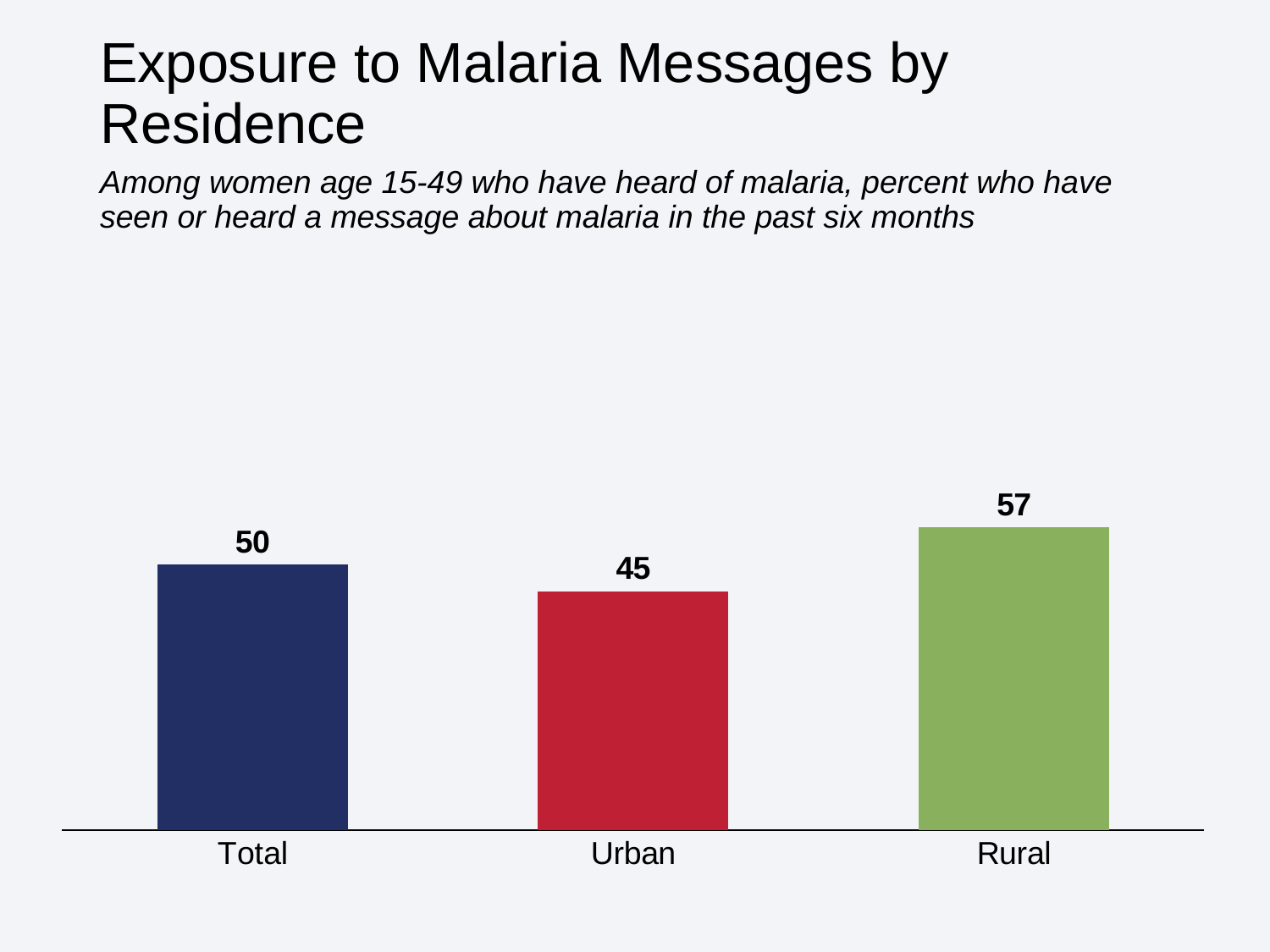

# Exposure to Malaria Messages by Residence
Among women age 15-49 who have heard of malaria, percent who have seen or heard a message about malaria in the past six months

### Chart

| Category | Total |
|---|---|
| Total | 50.0 |
| Urban | 45.0 |
| Rural | 57.0 |